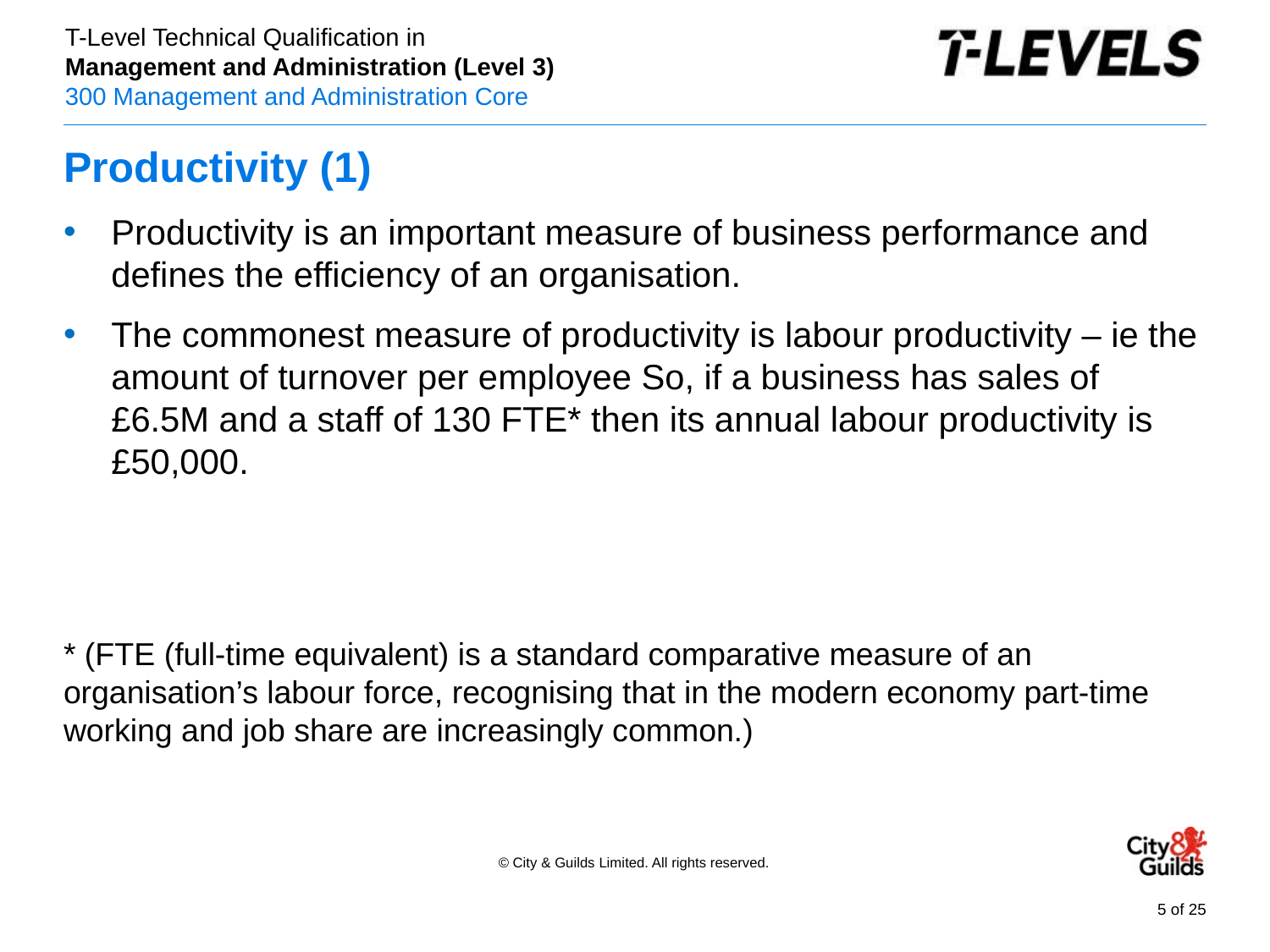

# Productivity (1)
Productivity is an important measure of business performance and defines the efficiency of an organisation.
The commonest measure of productivity is labour productivity – ie the amount of turnover per employee So, if a business has sales of £6.5M and a staff of 130 FTE* then its annual labour productivity is £50,000.

* (FTE (full-time equivalent) is a standard comparative measure of an organisation’s labour force, recognising that in the modern economy part-time working and job share are increasingly common.)